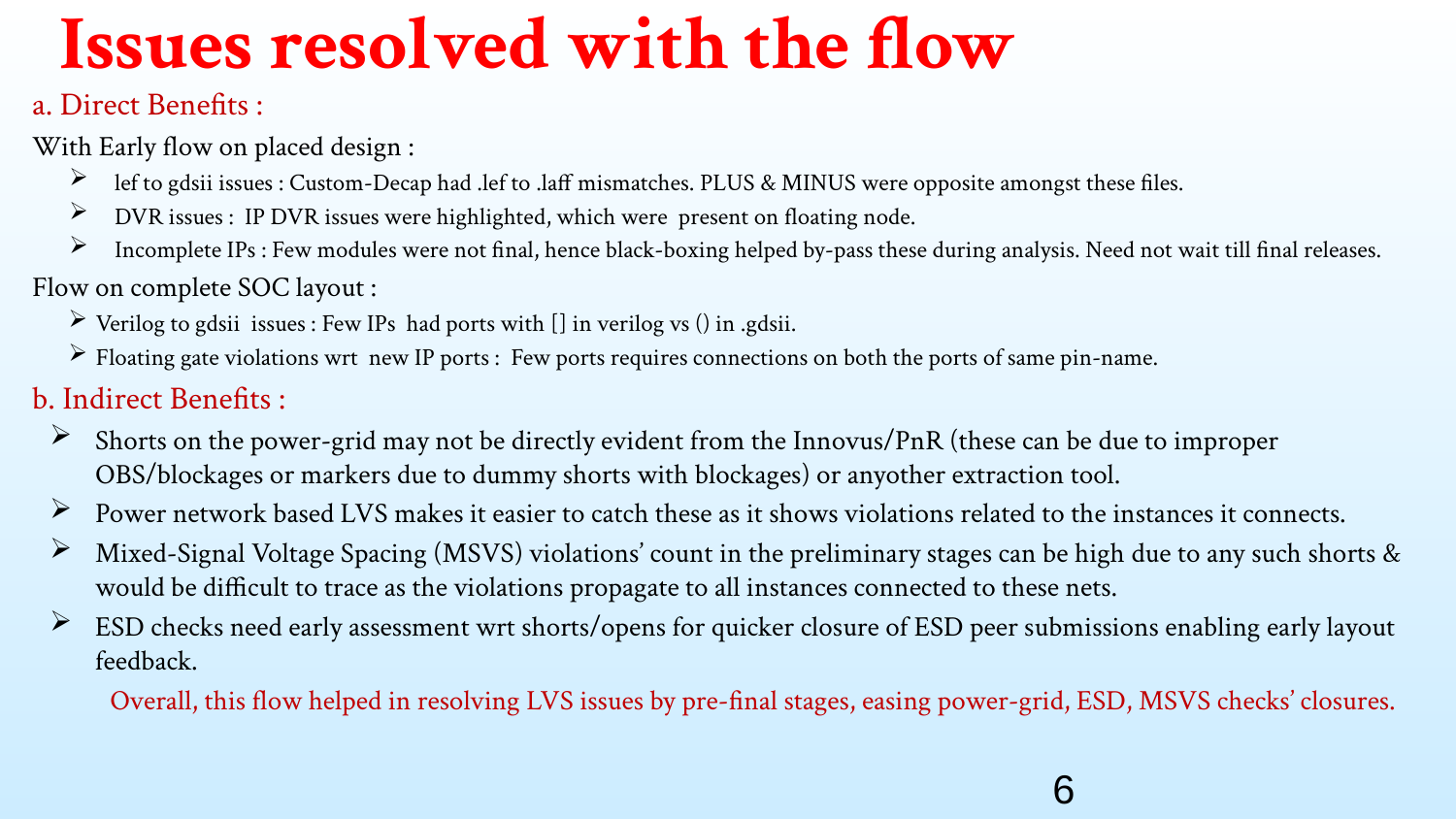

# Issues resolved with the flow
a. Direct Benefits :
With Early flow on placed design :
lef to gdsii issues : Custom-Decap had .lef to .laff mismatches. PLUS & MINUS were opposite amongst these files.
DVR issues :  IP DVR issues were highlighted, which were  present on floating node.
Incomplete IPs : Few modules were not final, hence black-boxing helped by-pass these during analysis. Need not wait till final releases.
Flow on complete SOC layout :
Verilog to gdsii  issues : Few IPs  had ports with [] in verilog vs () in .gdsii.
Floating gate violations wrt  new IP ports :  Few ports requires connections on both the ports of same pin-name.
b. Indirect Benefits :
Shorts on the power-grid may not be directly evident from the Innovus/PnR (these can be due to improper OBS/blockages or markers due to dummy shorts with blockages) or anyother extraction tool.
Power network based LVS makes it easier to catch these as it shows violations related to the instances it connects.
Mixed-Signal Voltage Spacing (MSVS) violations’ count in the preliminary stages can be high due to any such shorts & would be difficult to trace as the violations propagate to all instances connected to these nets.
ESD checks need early assessment wrt shorts/opens for quicker closure of ESD peer submissions enabling early layout feedback.
Overall, this flow helped in resolving LVS issues by pre-final stages, easing power-grid, ESD, MSVS checks’ closures.

6